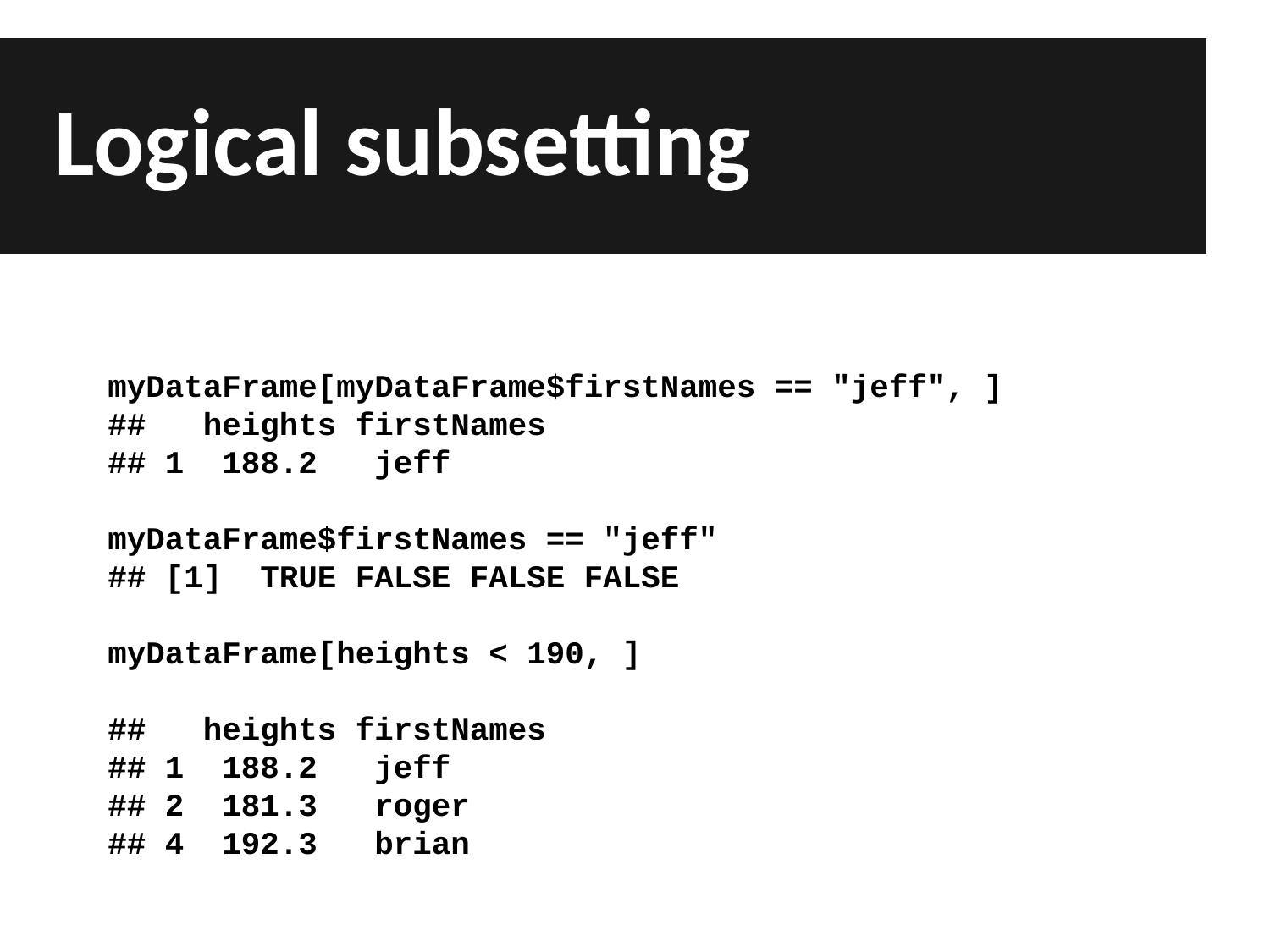

Logical subsetting
myDataFrame[myDataFrame$firstNames == "jeff", ]
##   heights firstNames
## 1  188.2   jeff

myDataFrame$firstNames == "jeff"
## [1]  TRUE FALSE FALSE FALSE

myDataFrame[heights < 190, ]

##   heights firstNames
## 1  188.2   jeff
## 2  181.3   roger
## 4  192.3   brian